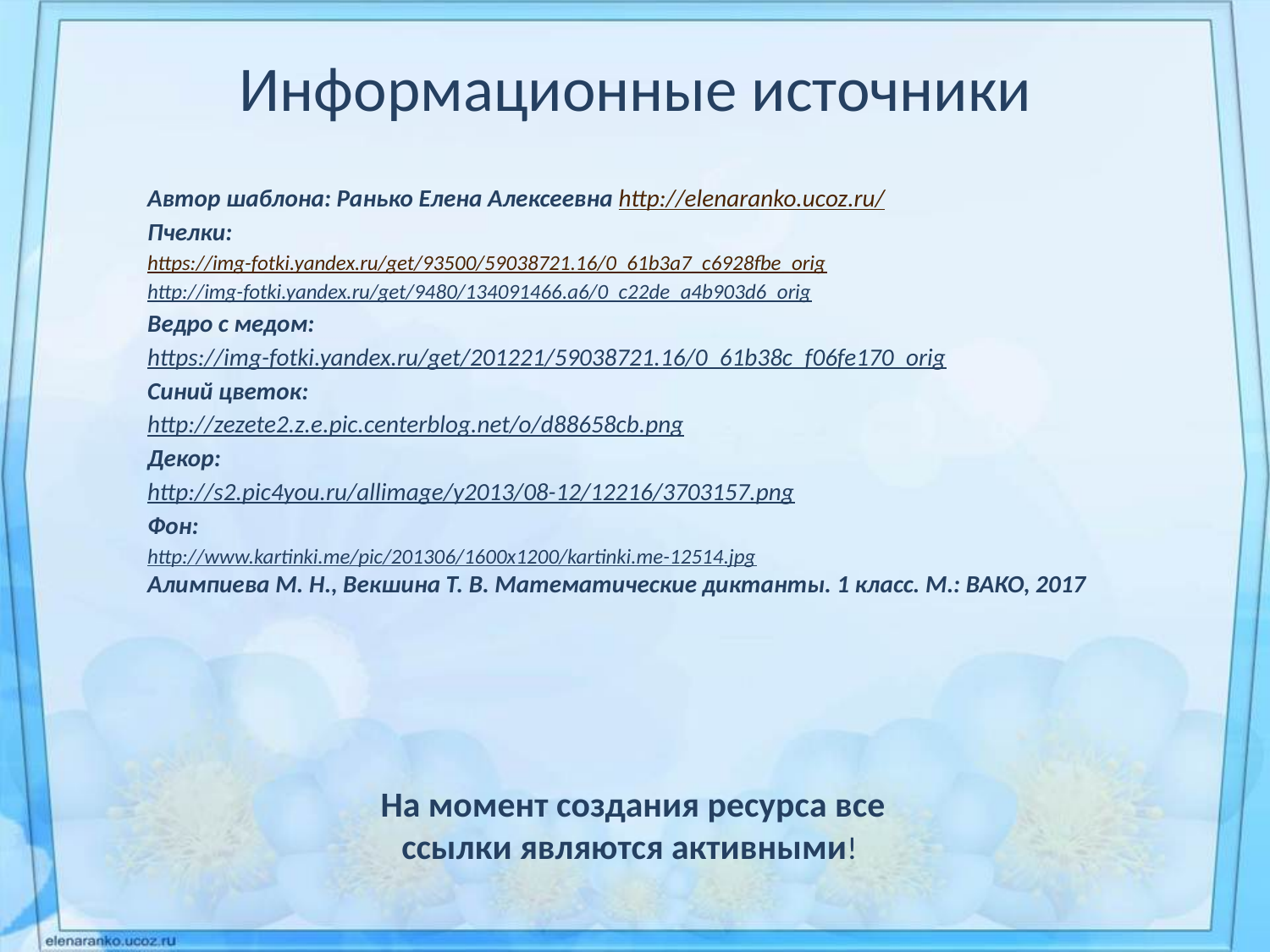

# Информационные источники
Автор шаблона: Ранько Елена Алексеевна http://elenaranko.ucoz.ru/
Пчелки:
https://img-fotki.yandex.ru/get/93500/59038721.16/0_61b3a7_c6928fbe_orig
http://img-fotki.yandex.ru/get/9480/134091466.a6/0_c22de_a4b903d6_orig
Ведро с медом:
https://img-fotki.yandex.ru/get/201221/59038721.16/0_61b38c_f06fe170_orig
Синий цветок:
http://zezete2.z.e.pic.centerblog.net/o/d88658cb.png
Декор:
http://s2.pic4you.ru/allimage/y2013/08-12/12216/3703157.png
Фон:
http://www.kartinki.me/pic/201306/1600x1200/kartinki.me-12514.jpg
Алимпиева М. Н., Векшина Т. В. Математические диктанты. 1 класс. М.: ВАКО, 2017
На момент создания ресурса все ссылки являются активными!